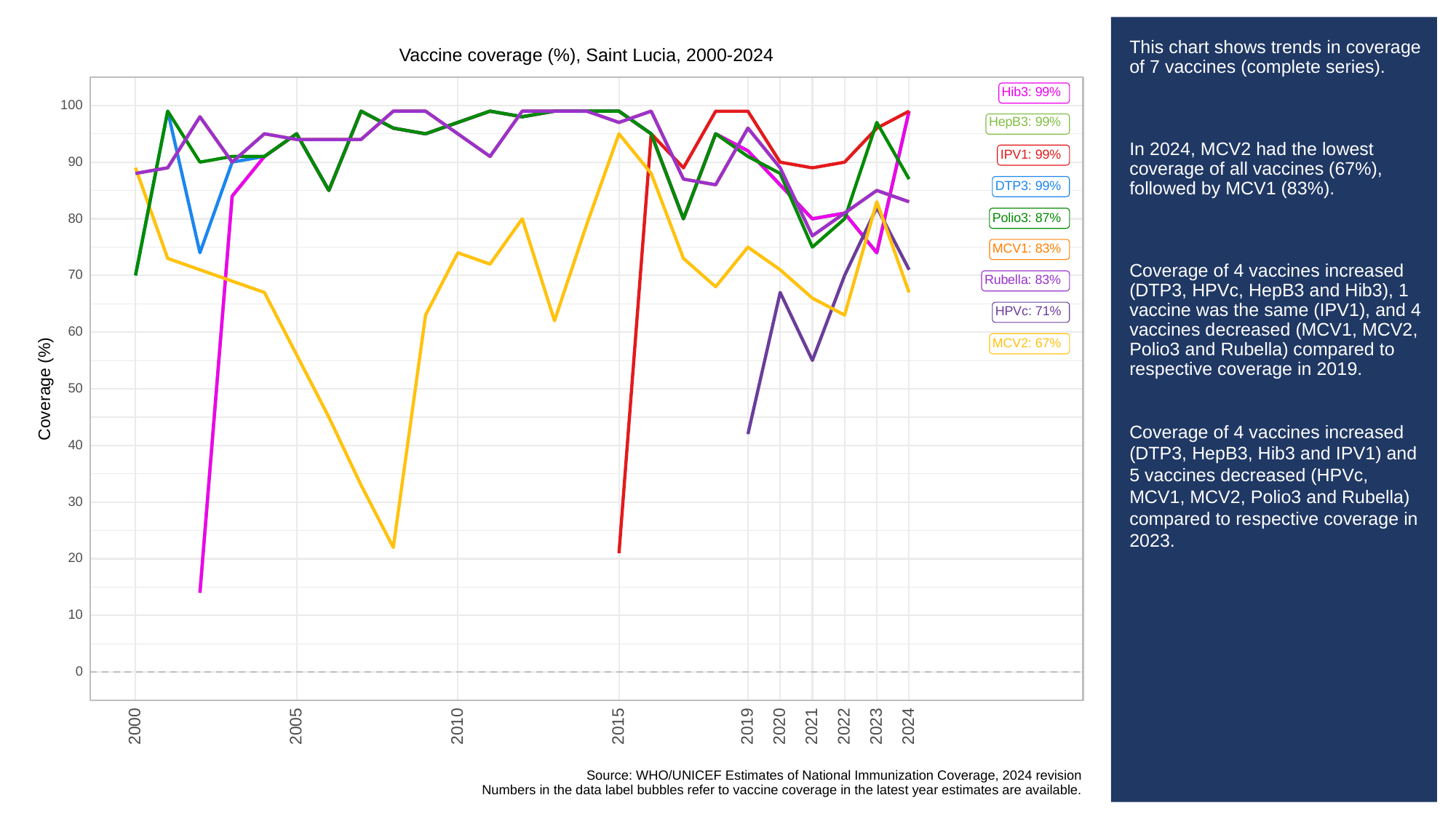

# This chart shows trends in coverage of 7 vaccines (complete series).

In 2024, MCV2 had the lowest coverage of all vaccines (67%), followed by MCV1 (83%).

Coverage of 4 vaccines increased (DTP3, HPVc, HepB3 and Hib3), 1 vaccine was the same (IPV1), and 4 vaccines decreased (MCV1, MCV2, Polio3 and Rubella) compared to respective coverage in 2019.

Coverage of 4 vaccines increased (DTP3, HepB3, Hib3 and IPV1) and 5 vaccines decreased (HPVc, MCV1, MCV2, Polio3 and Rubella) compared to respective coverage in 2023.

Vaccine coverage (%), Saint Lucia, 2000-2024

Hib3: 99%

100

HepB3: 99%

IPV1: 99%
90

DTP3: 99%

Polio3: 87%
80

MCV1: 83%

70

Rubella: 83%

HPVc: 71%
60

MCV2: 67%

Coverage (%)
50

40

30

20

10

0

2023
2000
2005
2010
2015
2019
2020
2021
2022
2024
Source: WHO/UNICEF Estimates of National Immunization Coverage, 2024 revision
Numbers in the data label bubbles refer to vaccine coverage in the latest year estimates are available.